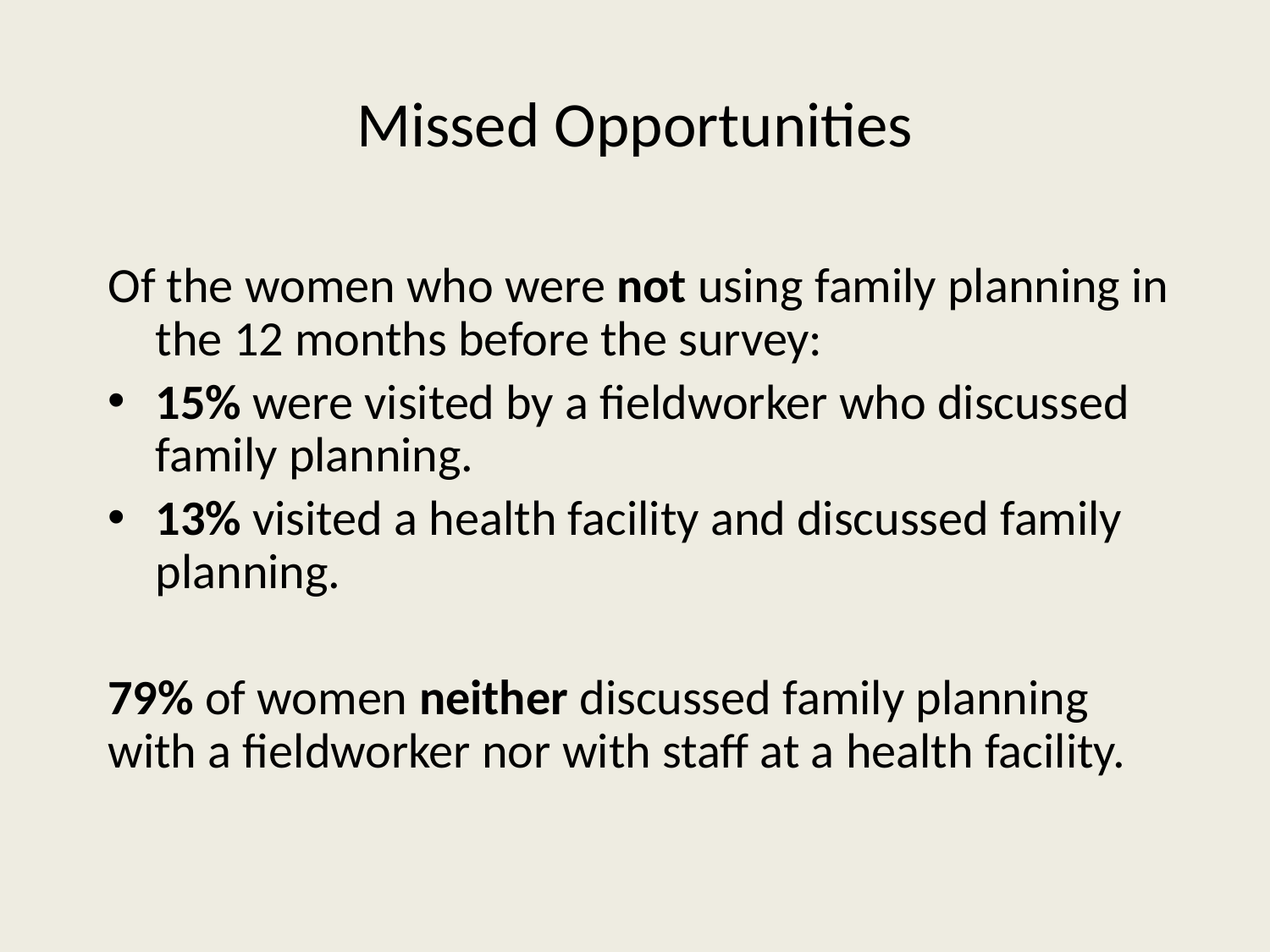

# Missed Opportunities
Of the women who were not using family planning in the 12 months before the survey:
15% were visited by a fieldworker who discussed family planning.
13% visited a health facility and discussed family planning.

79% of women neither discussed family planning with a fieldworker nor with staff at a health facility.